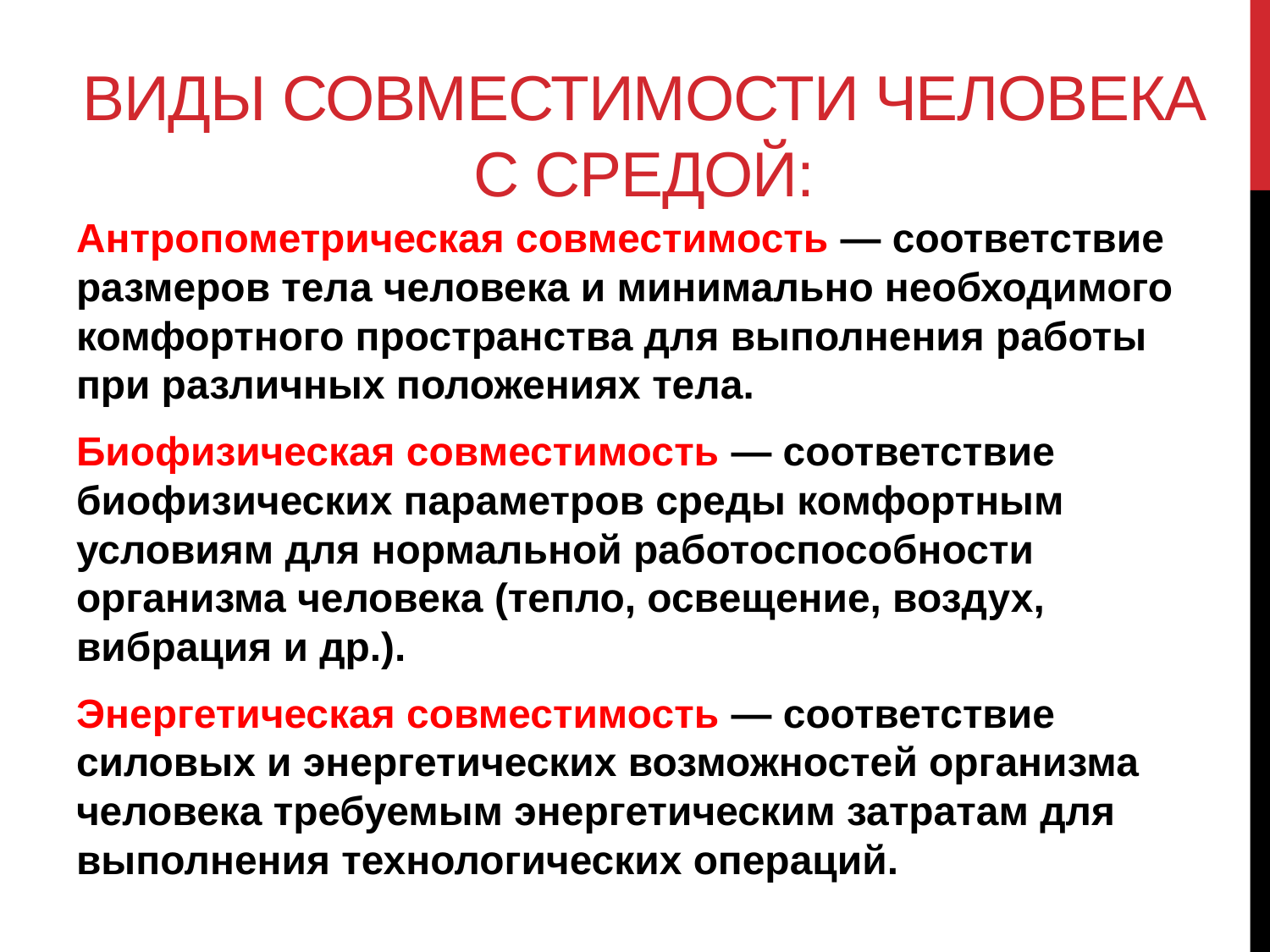

# Виды совместимости человека с средой:
Антропометрическая совместимость — соответствие размеров тела человека и минимально необходимого комфортного пространства для выполнения работы при различных положениях тела.
Биофизическая совместимость — соответствие биофизических параметров среды комфортным условиям для нормальной работоспособности организма человека (тепло, освещение, воздух, вибрация и др.).
Энергетическая совместимость — соответствие силовых и энергетических возможностей организма человека требуемым энергетическим затратам для выполнения технологических операций.